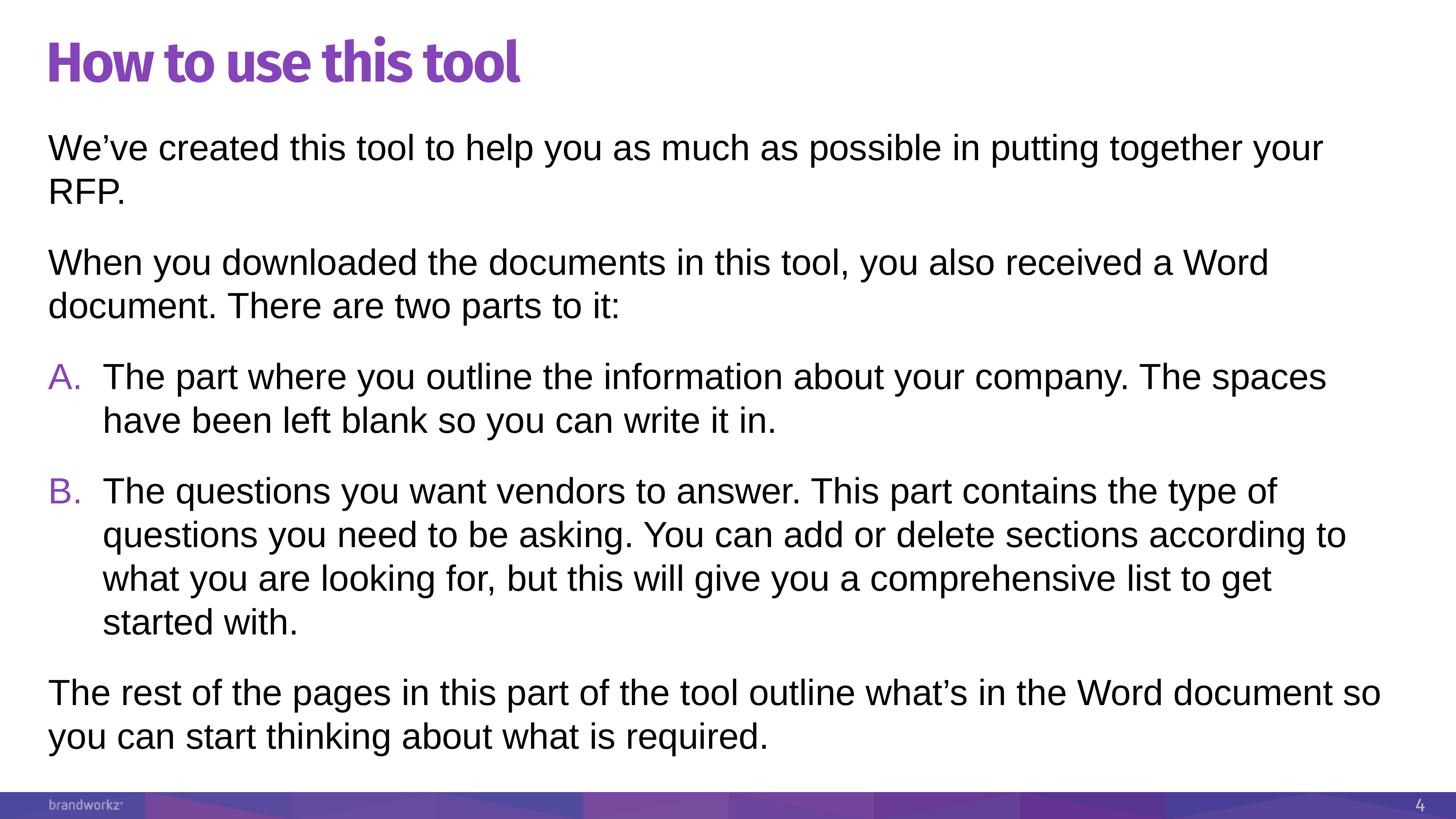

# How to use this tool
We’ve created this tool to help you as much as possible in putting together your RFP.
When you downloaded the documents in this tool, you also received a Word document. There are two parts to it:
The part where you outline the information about your company. The spaces have been left blank so you can write it in.
The questions you want vendors to answer. This part contains the type of questions you need to be asking. You can add or delete sections according to what you are looking for, but this will give you a comprehensive list to get started with.
The rest of the pages in this part of the tool outline what’s in the Word document so you can start thinking about what is required.